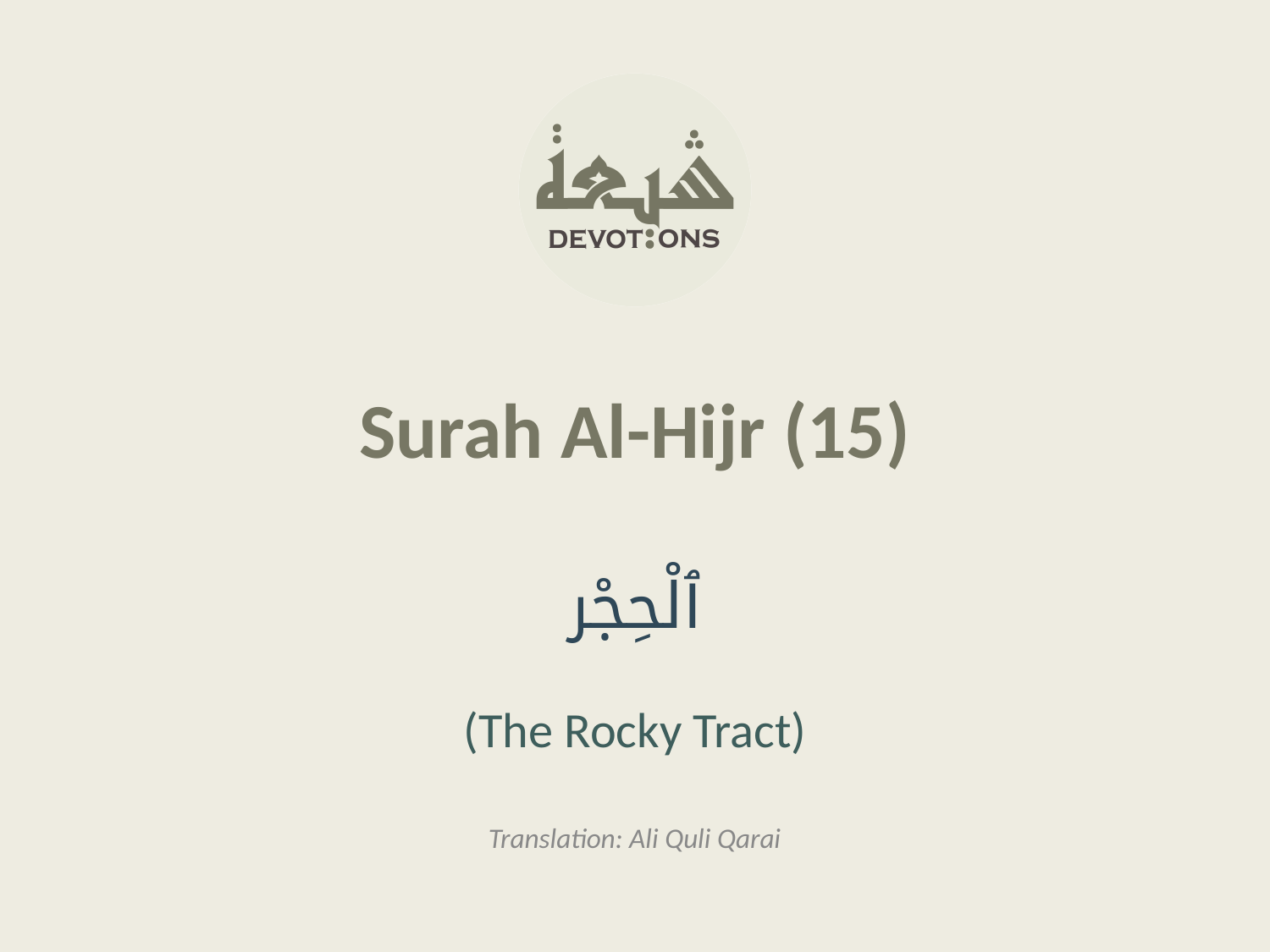

Surah Al-Hijr (15)
ٱلْحِجْر
(The Rocky Tract)
Translation: Ali Quli Qarai